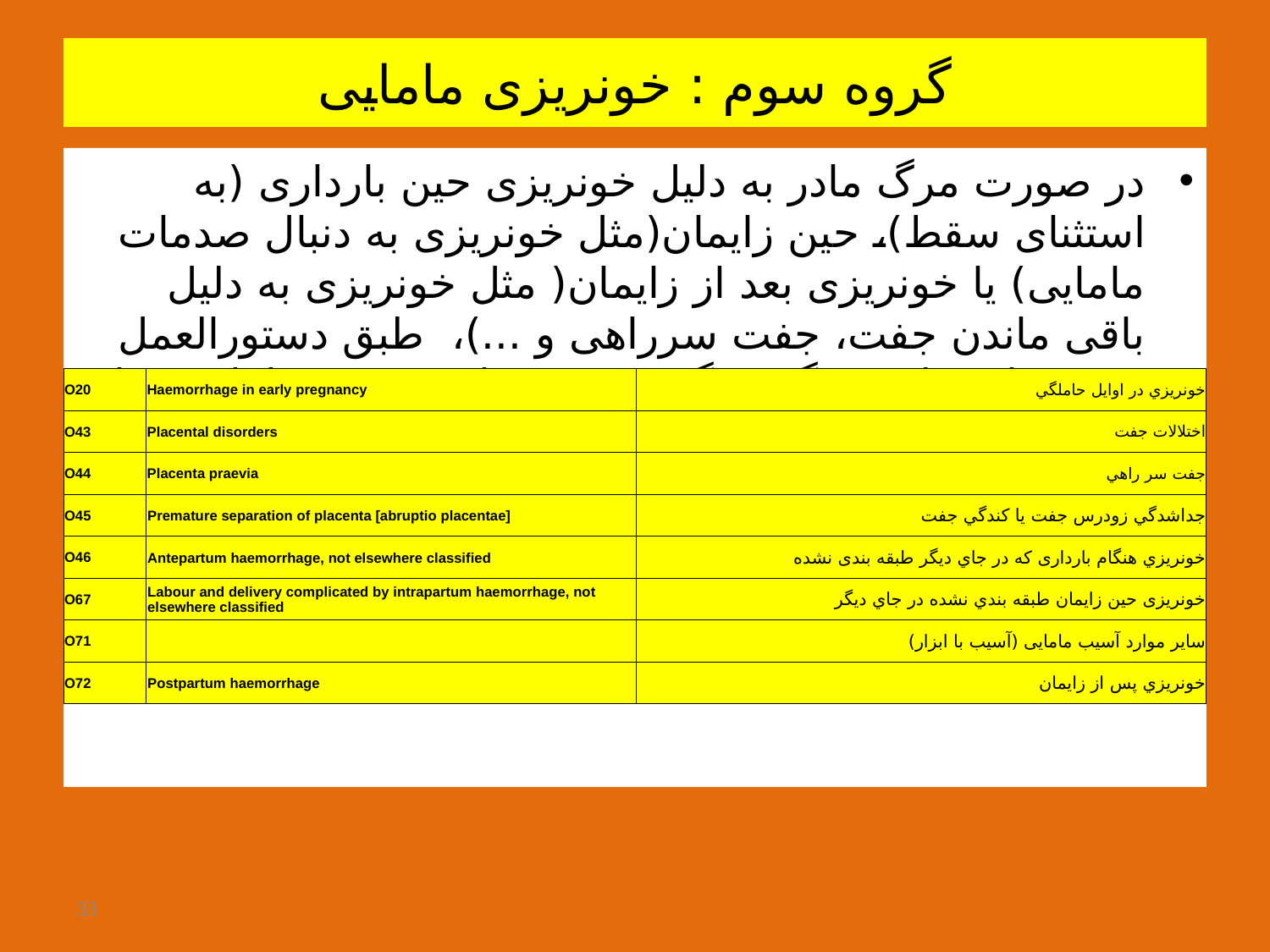

# گروه سوم : خونریزی مامایی
در صورت مرگ مادر به دلیل خونریزی حین بارداری (به استثنای سقط)، حین زایمان(مثل خونریزی به دنبال صدمات مامایی) یا خونریزی بعد از زایمان( مثل خونریزی به دلیل باقی ماندن جفت، جفت سرراهی و ...)،  طبق دستورالعمل WHO باید علت مرگ در گروه  سوم یا خونریزی مامایی قرار می گیرد.
این گروه شامل هشت رده زیر است:

| O20 | Haemorrhage in early pregnancy | خونريزي در اوايل حاملگي |
| --- | --- | --- |
| O43 | Placental disorders | اختلالات جفت |
| O44 | Placenta praevia | جفت سر راهي |
| O45 | Premature separation of placenta [abruptio placentae] | جداشدگي زودرس جفت يا كندگي جفت |
| O46 | Antepartum haemorrhage, not elsewhere classified | خونريزي هنگام بارداری که در جاي ديگر طبقه بندی نشده |
| O67 | Labour and delivery complicated by intrapartum haemorrhage, not elsewhere classified | خونریزی حین زایمان طبقه بندي نشده در جاي ديگر |
| O71 |  | سایر موارد آسیب مامایی (آسیب با ابزار) |
| O72 | Postpartum haemorrhage | خونريزي پس از زايمان |
33